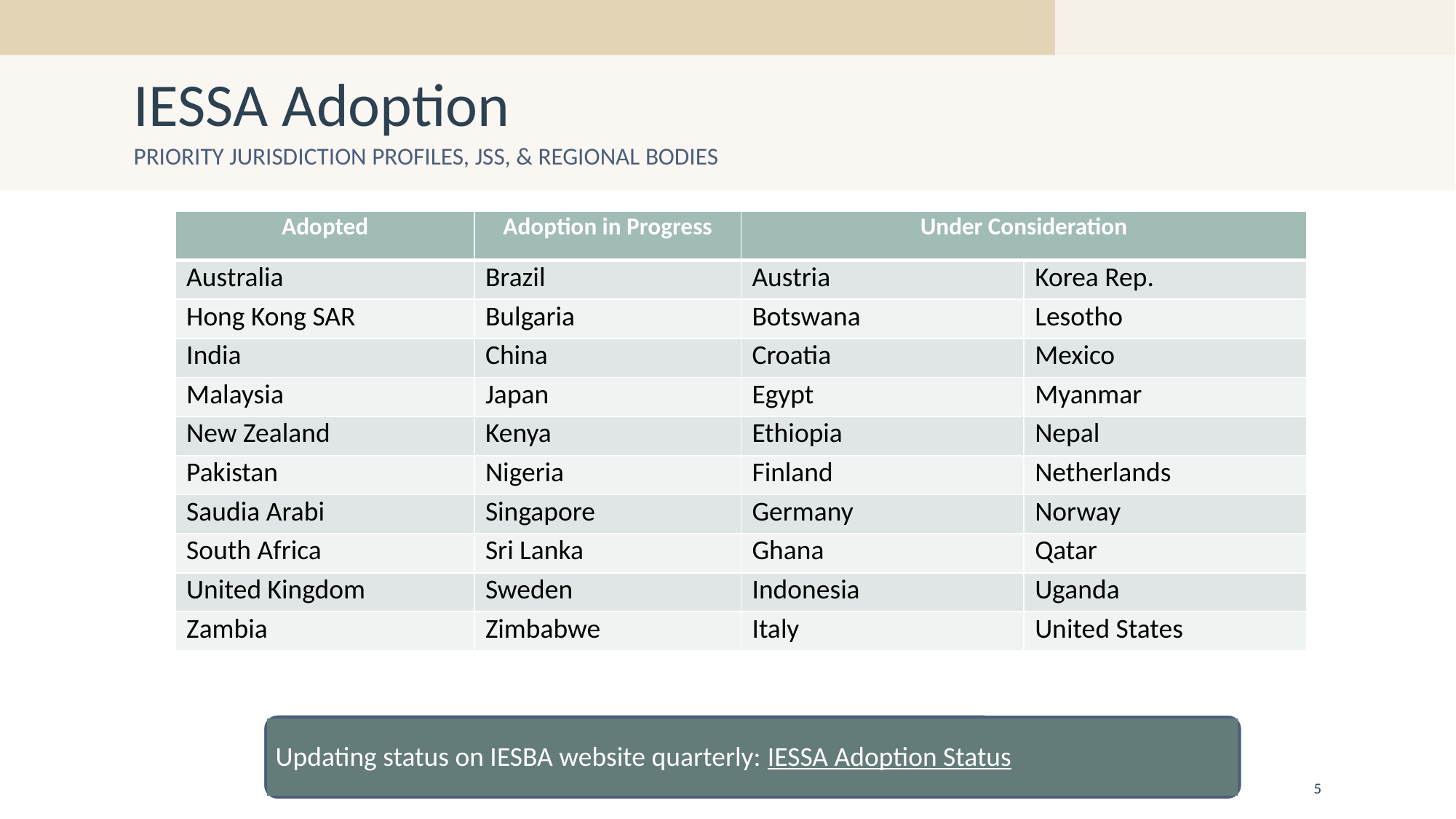

# IESSA Adoption
Priority Jurisdiction profiles, jss, & regional bodies
| Adopted | Adoption in Progress | Under Consideration |  |
| --- | --- | --- | --- |
| Australia | Brazil | Austria | Korea Rep. |
| Hong Kong SAR | Bulgaria | Botswana | Lesotho |
| India | China | Croatia | Mexico |
| Malaysia | Japan | Egypt | Myanmar |
| New Zealand | Kenya | Ethiopia | Nepal |
| Pakistan | Nigeria | Finland | Netherlands |
| Saudia Arabi | Singapore | Germany | Norway |
| South Africa | Sri Lanka | Ghana | Qatar |
| United Kingdom | Sweden | Indonesia | Uganda |
| Zambia | Zimbabwe | Italy | United States |

Updating status on IESBA website quarterly: IESSA Adoption Status

5